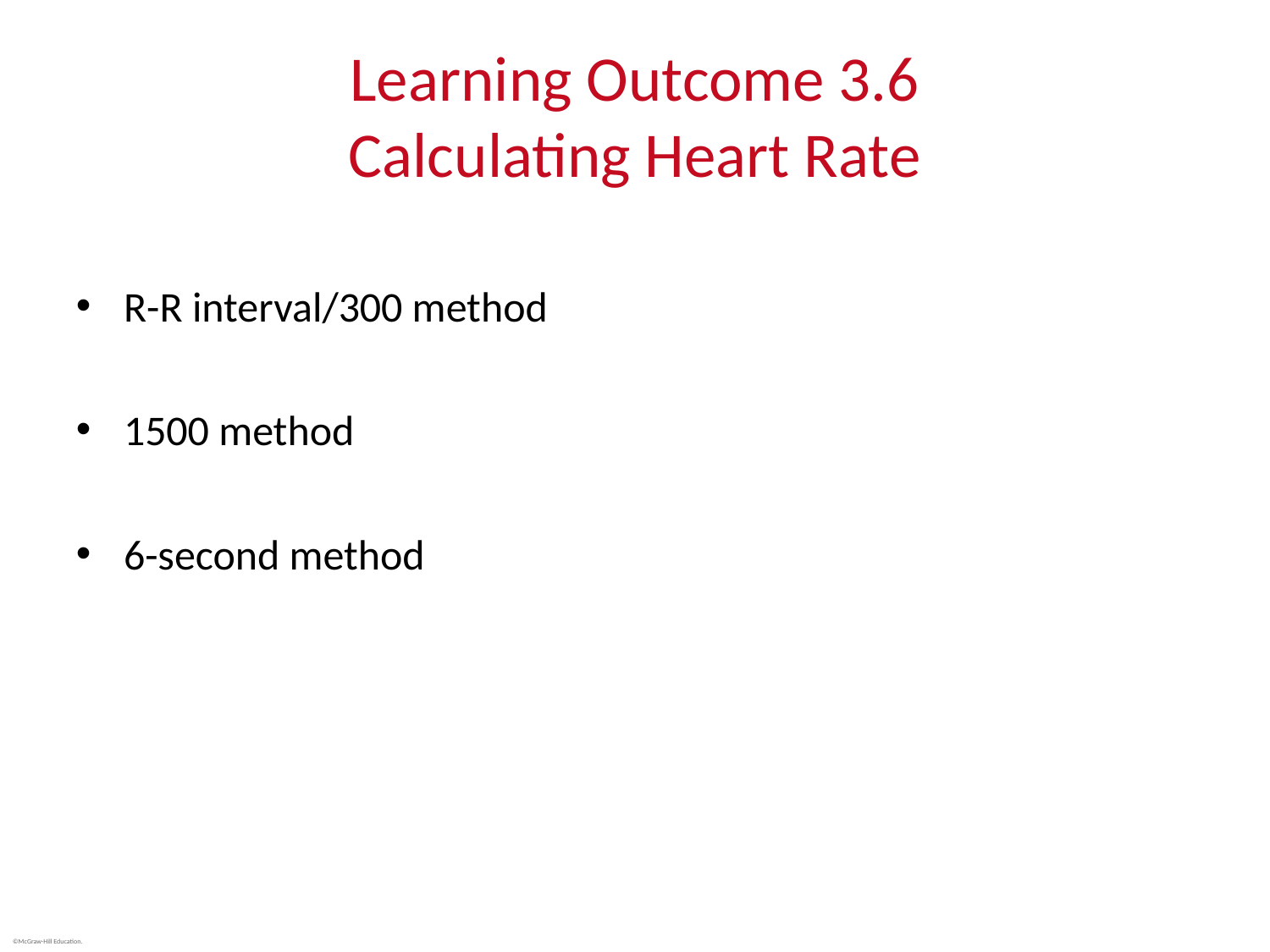

# Learning Outcome 3.6 Calculating Heart Rate
R-R interval/300 method
1500 method
6-second method